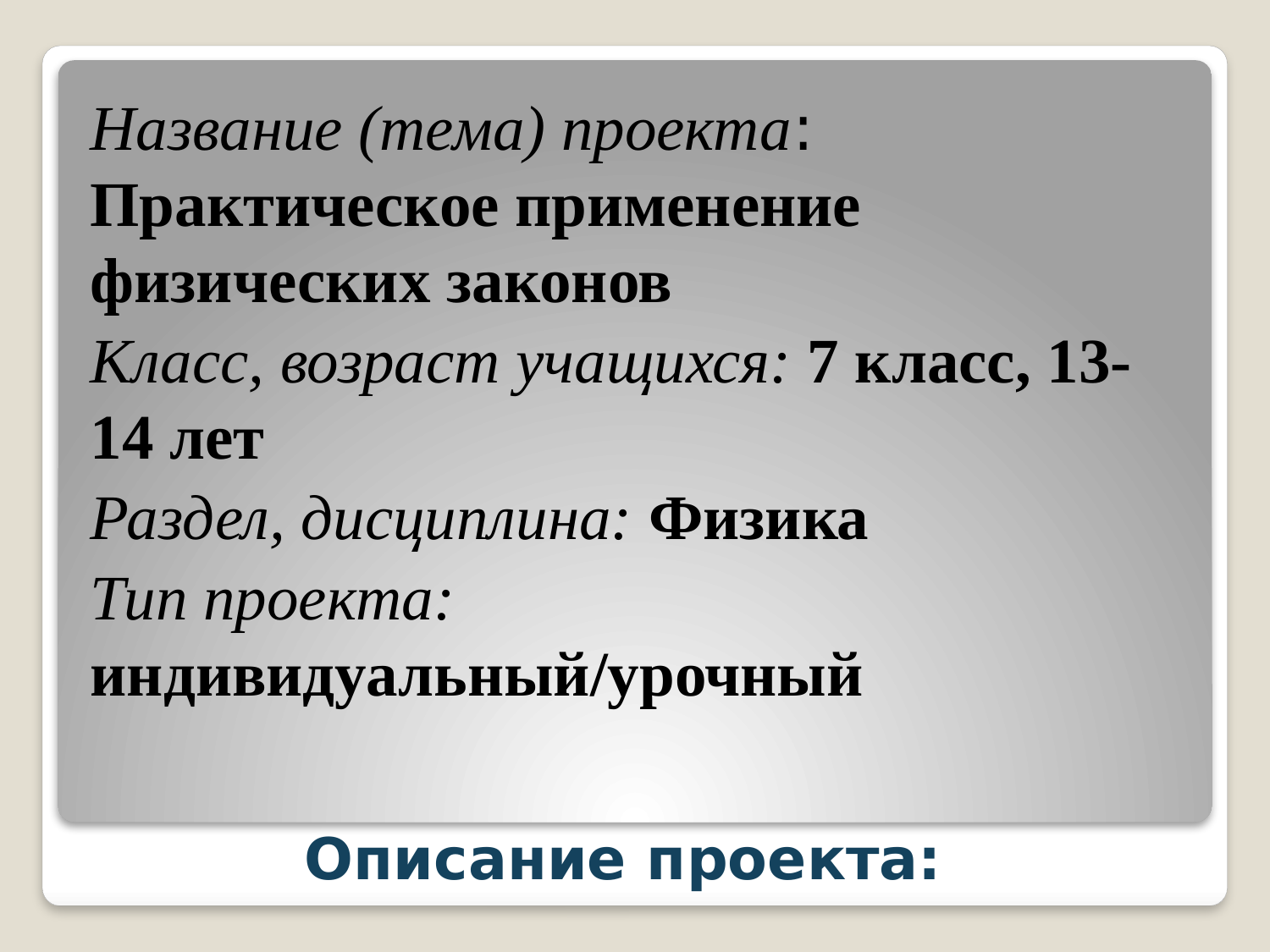

Название (тема) проекта: Практическое применение физических законов
Класс, возраст учащихся: 7 класс, 13-14 лет
Раздел, дисциплина: Физика
Тип проекта: индивидуальный/урочный
# Описание проекта: